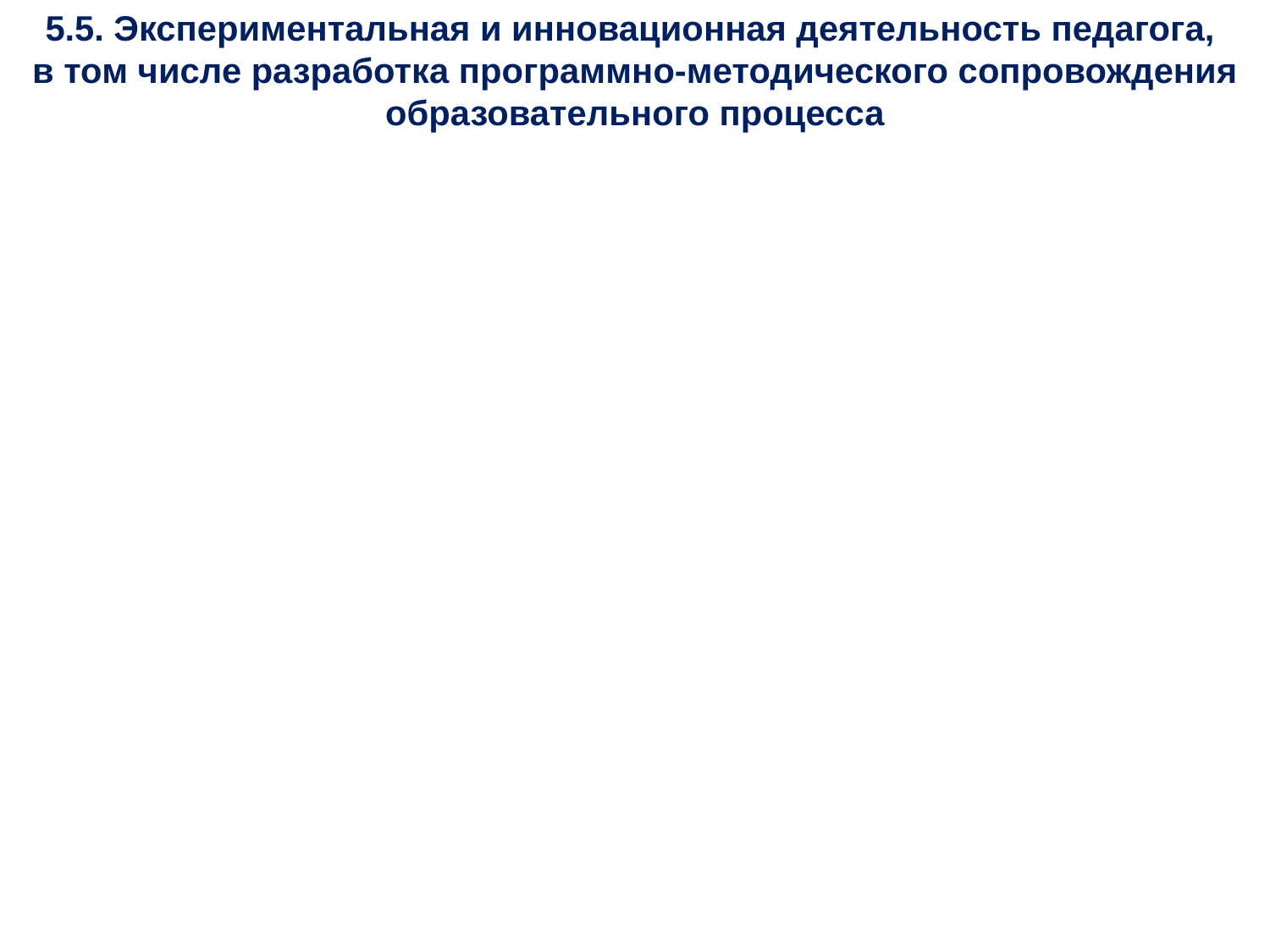

# 5.5. Экспериментальная и инновационная деятельность педагога, в том числе разработка программно-методического сопровождения образовательного процесса